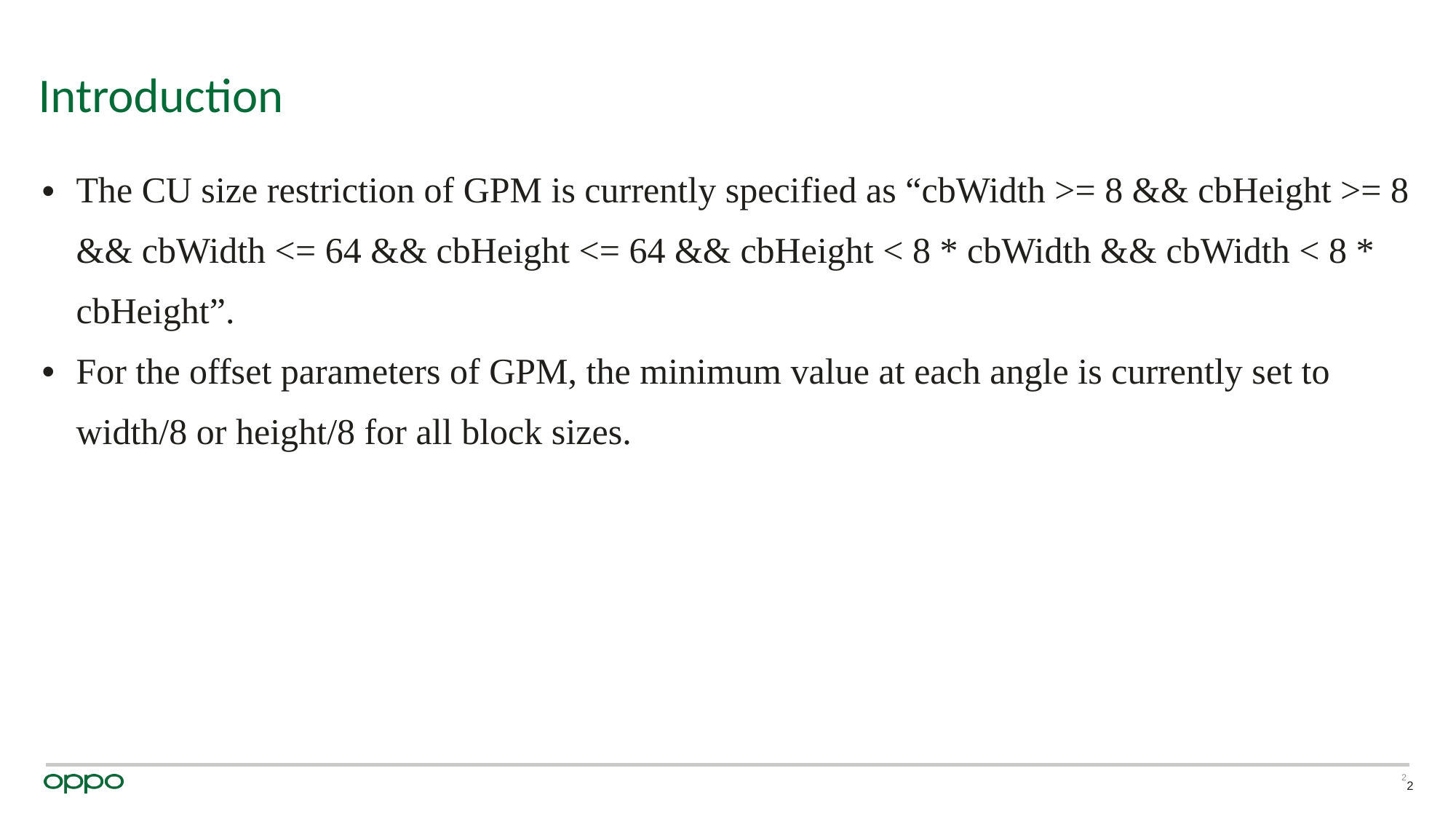

# Introduction
The CU size restriction of GPM is currently specified as “cbWidth >= 8 && cbHeight >= 8 && cbWidth <= 64 && cbHeight <= 64 && cbHeight < 8 * cbWidth && cbWidth < 8 * cbHeight”.
For the offset parameters of GPM, the minimum value at each angle is currently set to width/8 or height/8 for all block sizes.
2